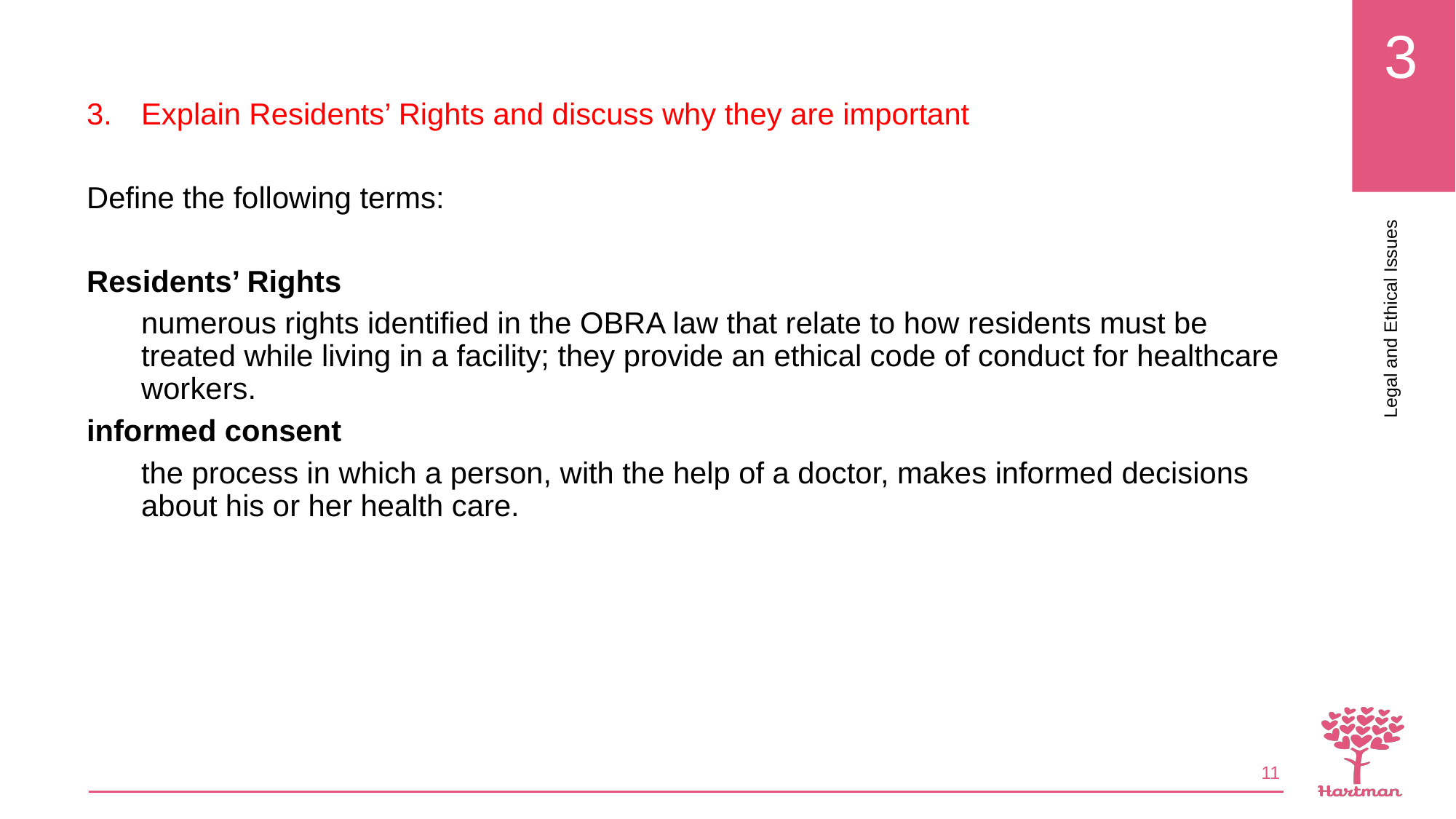

Explain Residents’ Rights and discuss why they are important

Define the following terms:

Residents’ Rights
numerous rights identified in the OBRA law that relate to how residents must be treated while living in a facility; they provide an ethical code of conduct for healthcare workers.
informed consent
the process in which a person, with the help of a doctor, makes informed decisions about his or her health care.

11